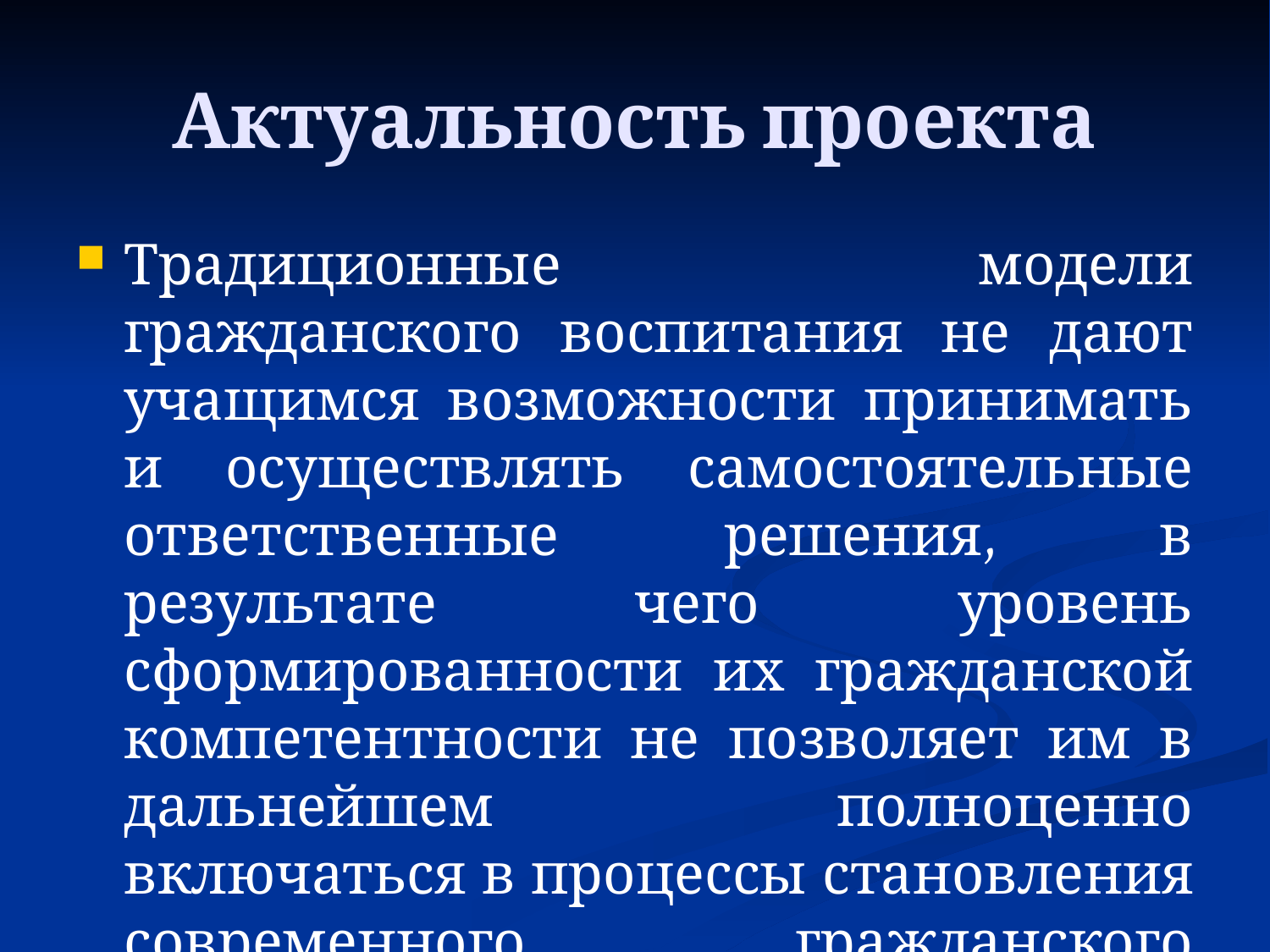

# Актуальность проекта
Традиционные модели гражданского воспитания не дают учащимся возможности принимать и осуществлять самостоятельные ответственные решения, в результате чего уровень сформированности их гражданской компетентности не позволяет им в дальнейшем полноценно включаться в процессы становления современного гражданского общества России.